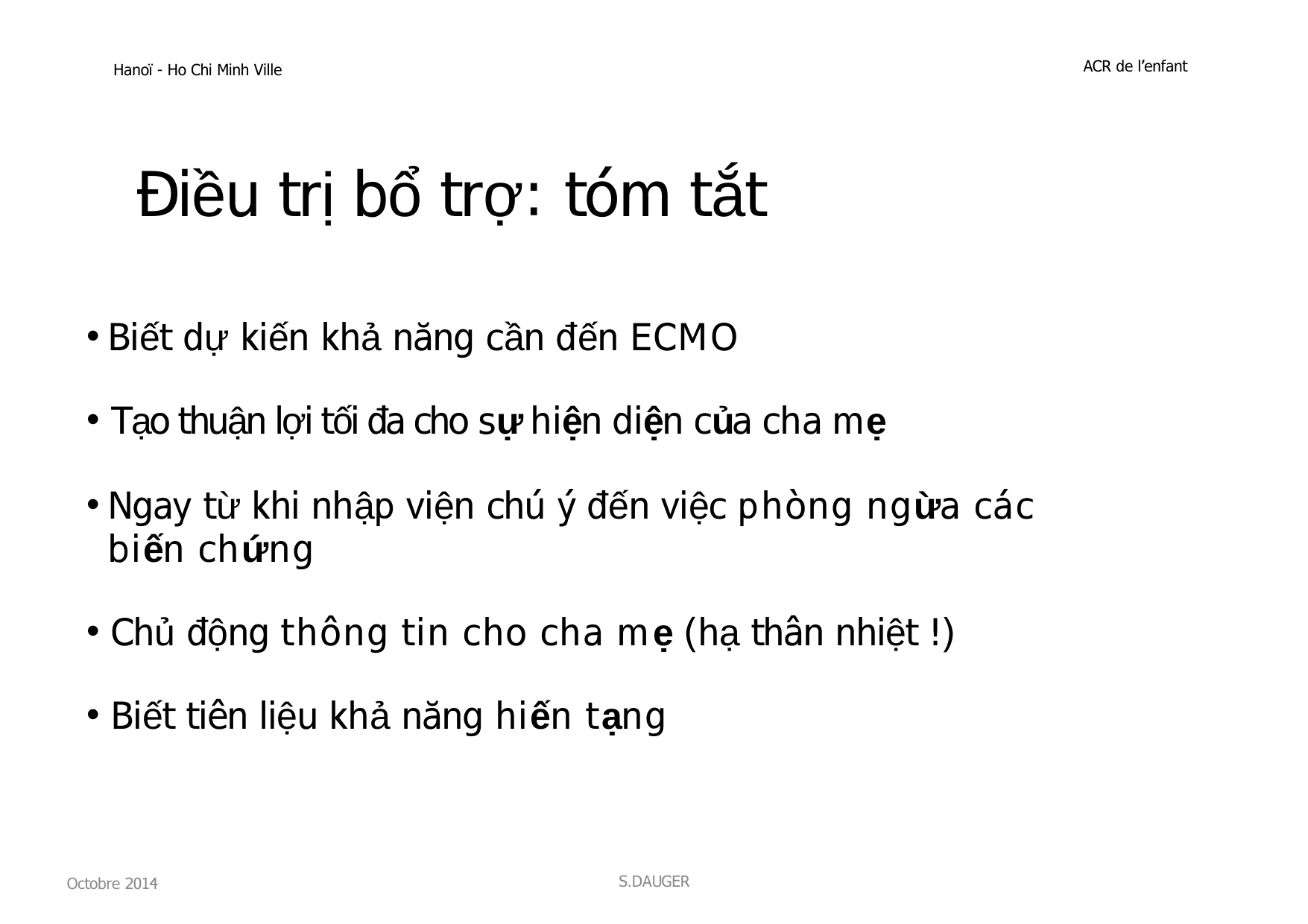

ACR de l’enfant
Hanoï - Ho Chi Minh Ville
Điều trị bổ trợ: tóm tắt
Biết dự kiến khả năng cần đến ECMO

Tạo thuận lợi tối đa cho sự hiện diện của cha mẹ

Ngay từ khi nhập viện chú ý đến việc phòng ngừa các biến chứng

Chủ động thông tin cho cha mẹ (hạ thân nhiệt !)

Biết tiên liệu khả năng hiến tạng
Octobre 2014
S.DAUGER